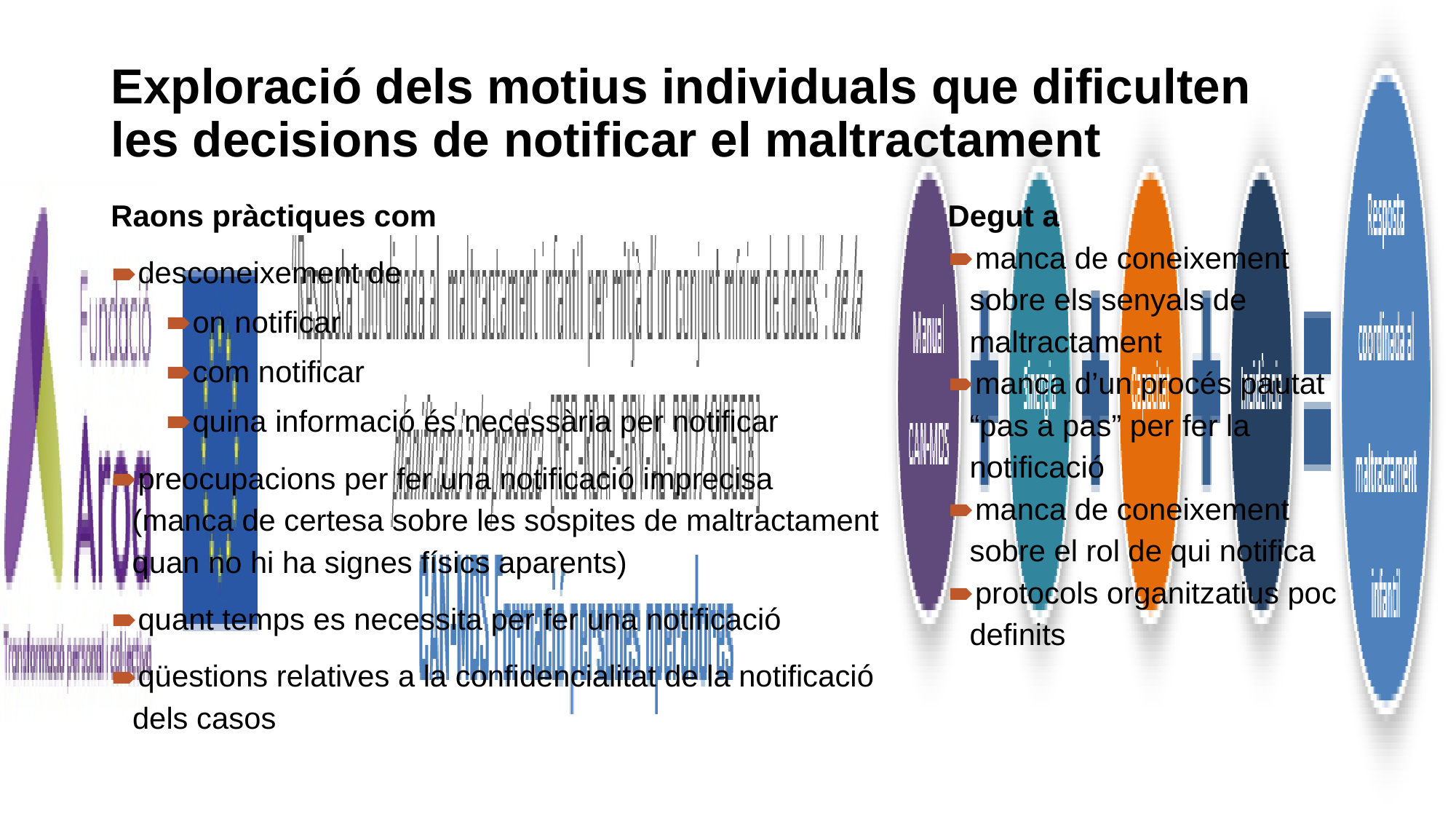

# Exploració dels motius individuals que dificulten  les decisions de notificar el maltractament
Raons pràctiques com
desconeixement de
on notificar
com notificar
quina informació és necessària per notificar
preocupacions per fer una notificació imprecisa (manca de certesa sobre les sospites de maltractament quan no hi ha signes físics aparents)
quant temps es necessita per fer una notificació
qüestions relatives a la confidencialitat de la notificació dels casos
Degut a
manca de coneixement sobre els senyals de maltractament
manca d’un procés pautat “pas a pas” per fer la notificació
manca de coneixement sobre el rol de qui notifica
protocols organitzatius poc definits